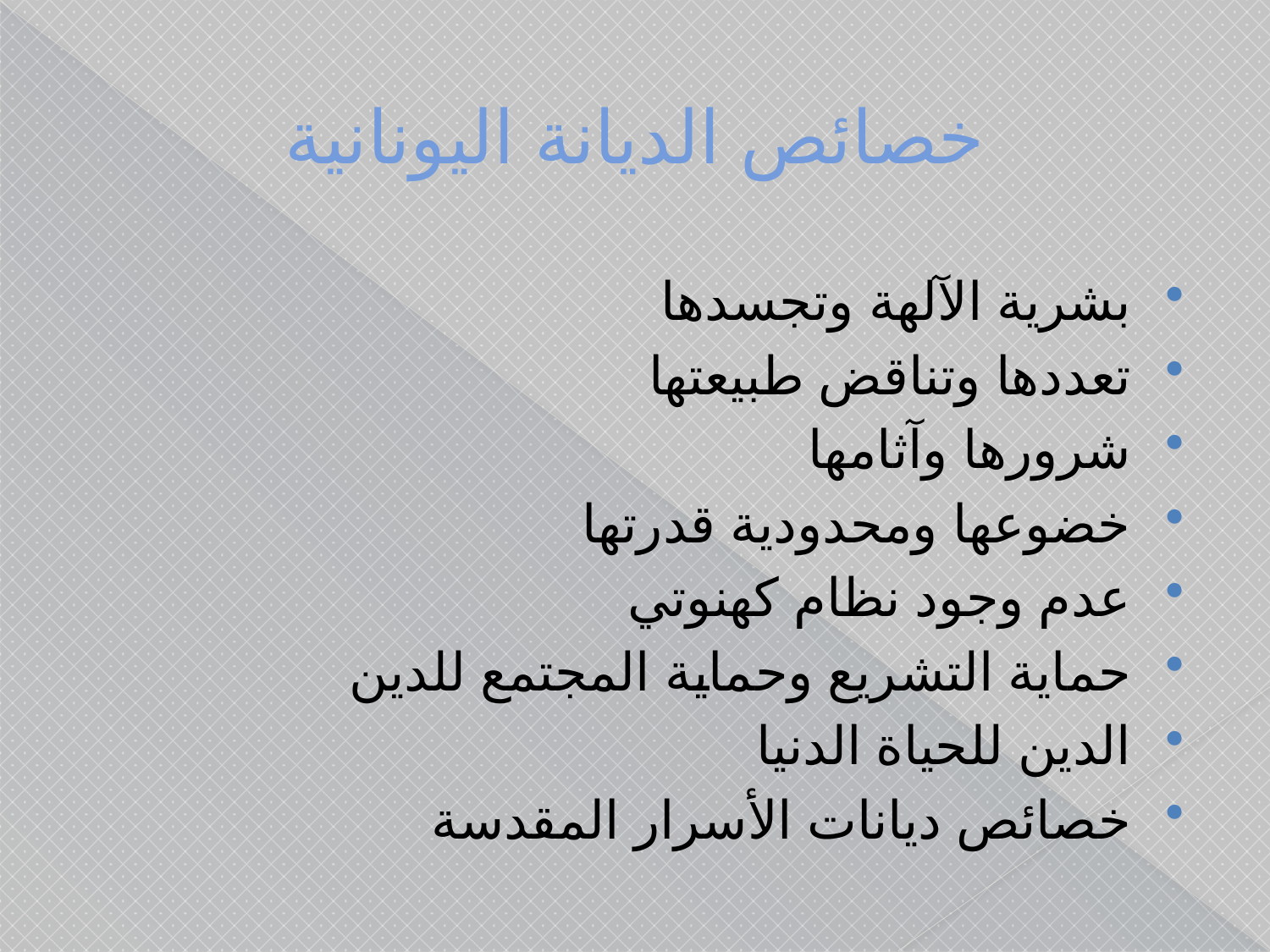

# خصائص الديانة اليونانية
بشرية الآلهة وتجسدها
تعددها وتناقض طبيعتها
شرورها وآثامها
خضوعها ومحدودية قدرتها
عدم وجود نظام كهنوتي
حماية التشريع وحماية المجتمع للدين
الدين للحياة الدنيا
خصائص ديانات الأسرار المقدسة